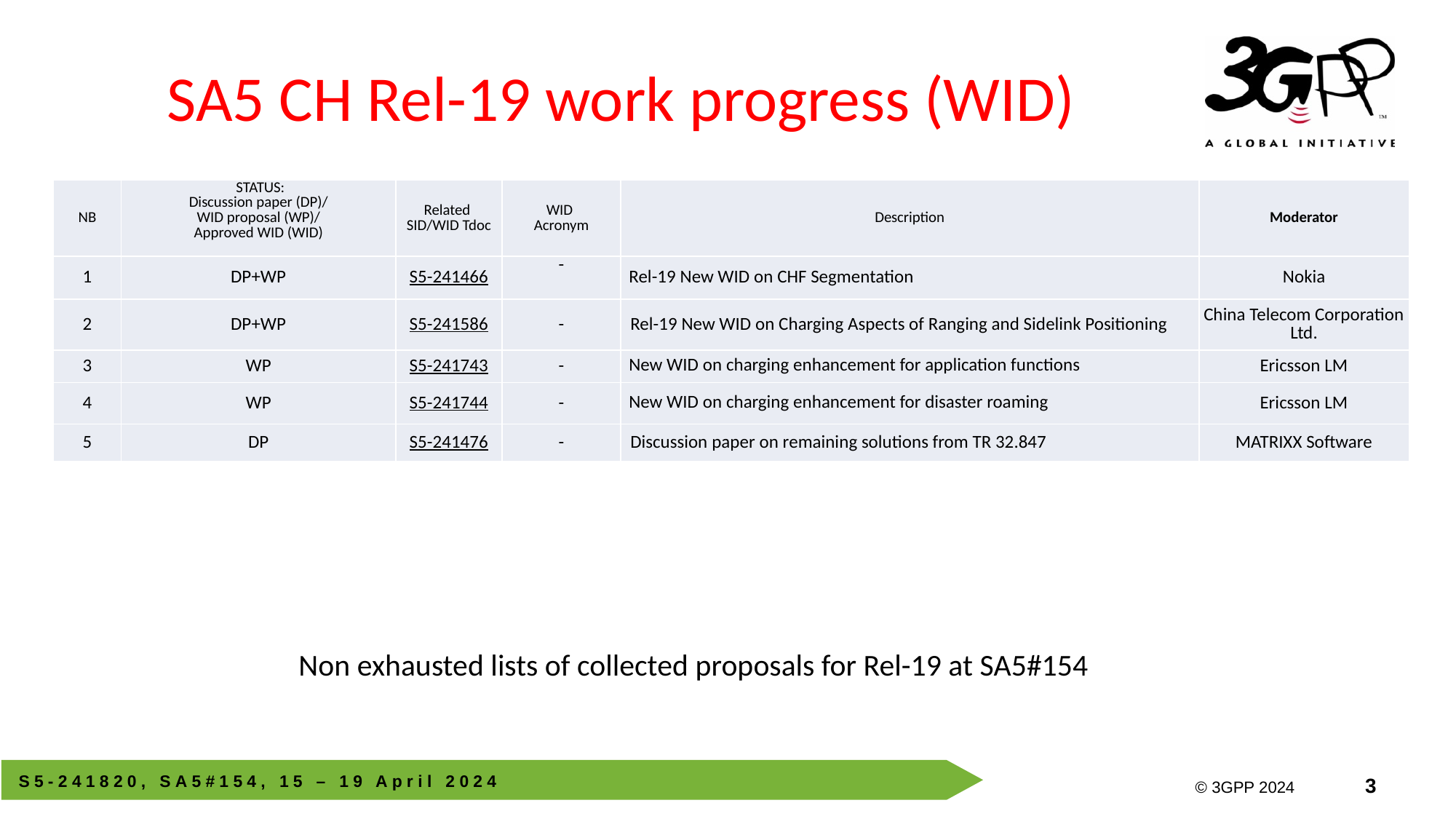

# SA5 CH Rel-19 work progress (WID)
| NB | STATUS: Discussion paper (DP)/ WID proposal (WP)/ Approved WID (WID) | Related SID/WID Tdoc | WID Acronym | Description | Moderator |
| --- | --- | --- | --- | --- | --- |
| 1 | DP+WP | S5-241466 | - | Rel-19 New WID on CHF Segmentation | Nokia |
| 2 | DP+WP | S5-241586 | - | Rel-19 New WID on Charging Aspects of Ranging and Sidelink Positioning | China Telecom Corporation Ltd. |
| 3 | WP | S5-241743 | - | New WID on charging enhancement for application functions | Ericsson LM |
| 4 | WP | S5-241744 | - | New WID on charging enhancement for disaster roaming | Ericsson LM |
| 5 | DP | S5-241476 | - | Discussion paper on remaining solutions from TR 32.847 | MATRIXX Software |
Non exhausted lists of collected proposals for Rel-19 at SA5#154